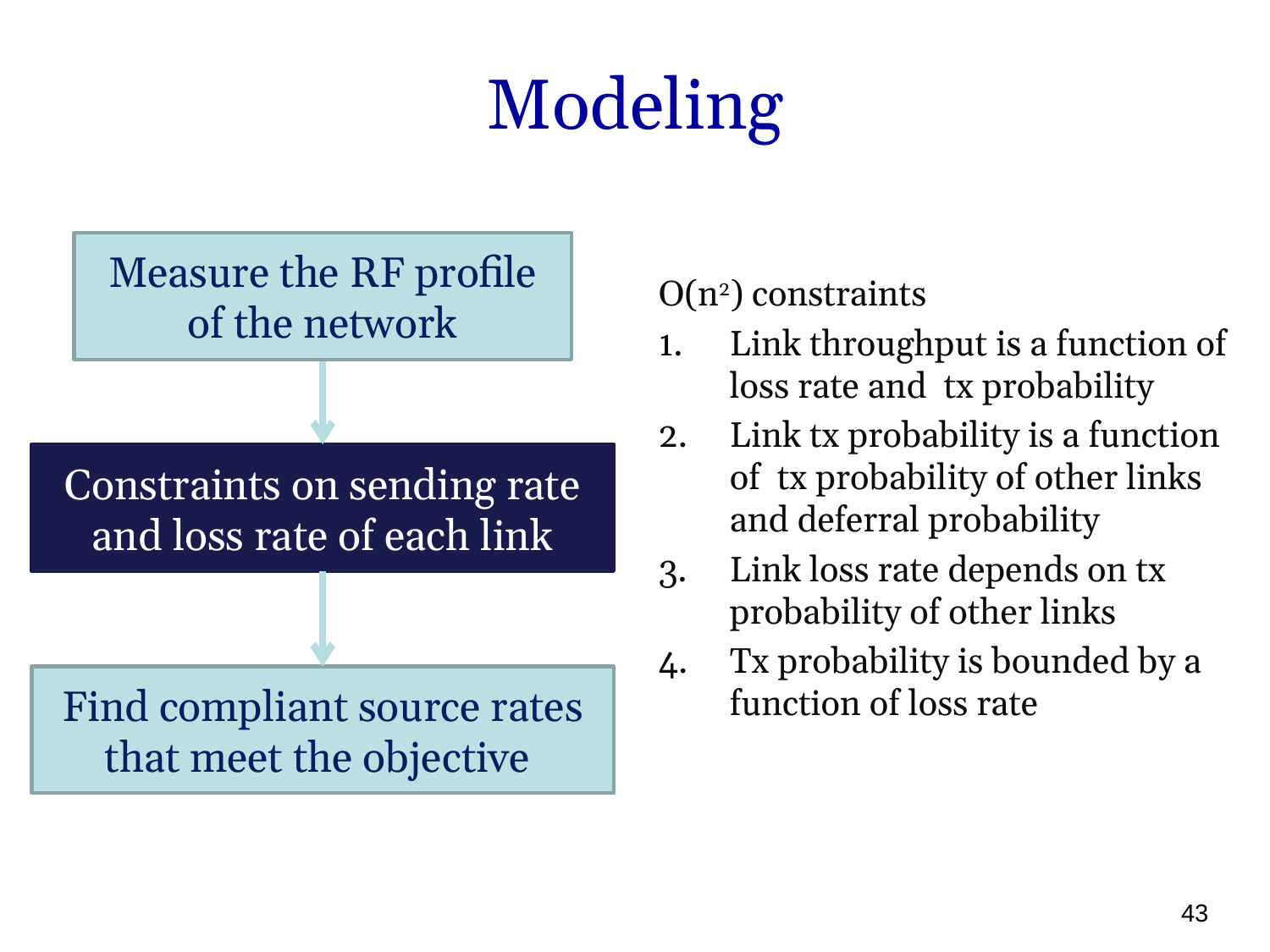

# Modeling
Measure the RF profile of the network
O(n2) constraints
Link throughput is a function of loss rate and  tx probability
Link tx probability is a function of  tx probability of other links and deferral probability
Link loss rate depends on tx  probability of other links
Tx probability is bounded by a function of loss rate
Constraints on sending rate and loss rate of each link
Find compliant source rates that meet the objective
43